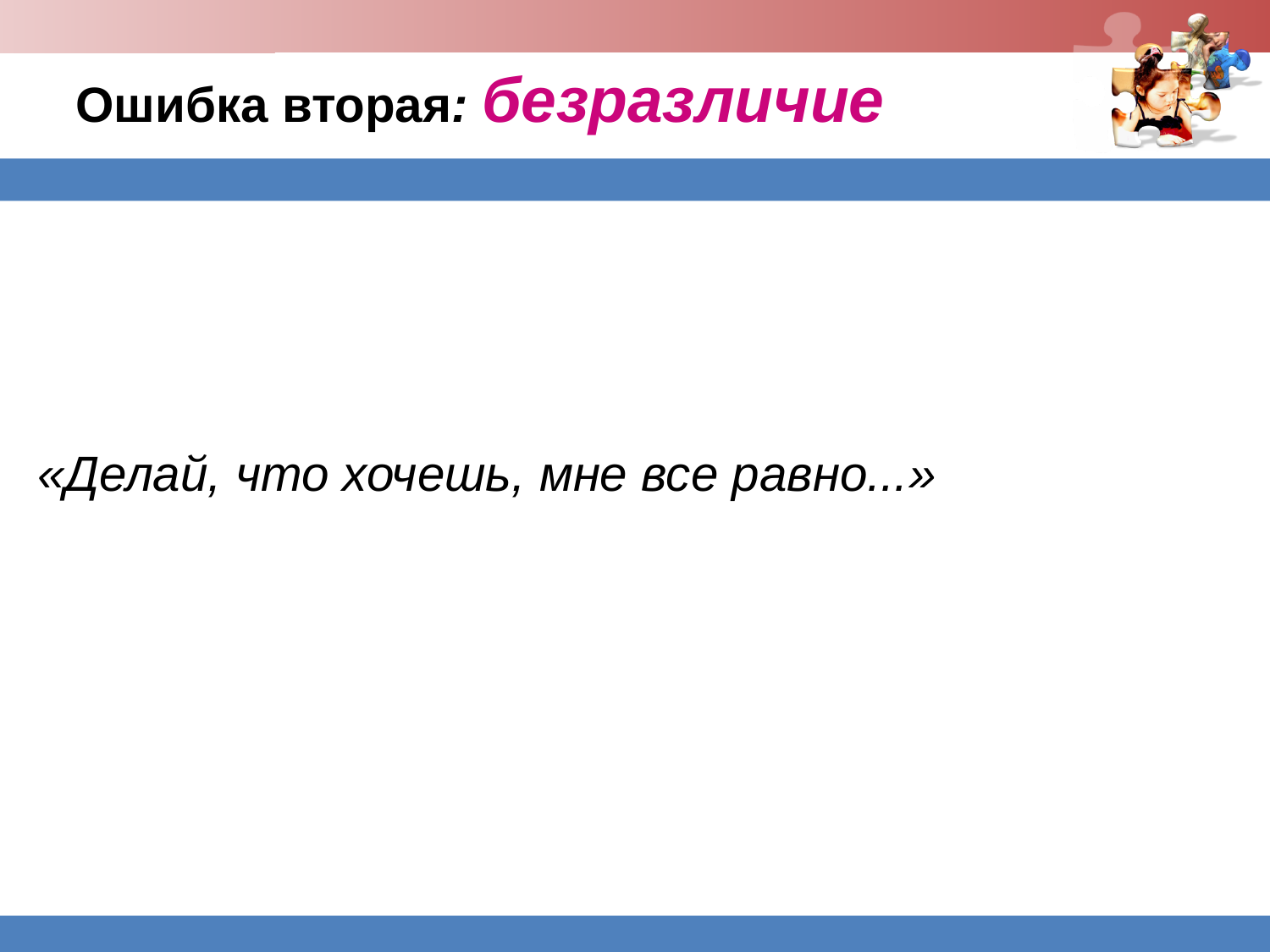

Ошибка вторая: безразличие
«Делай, что хочешь, мне все равно...»